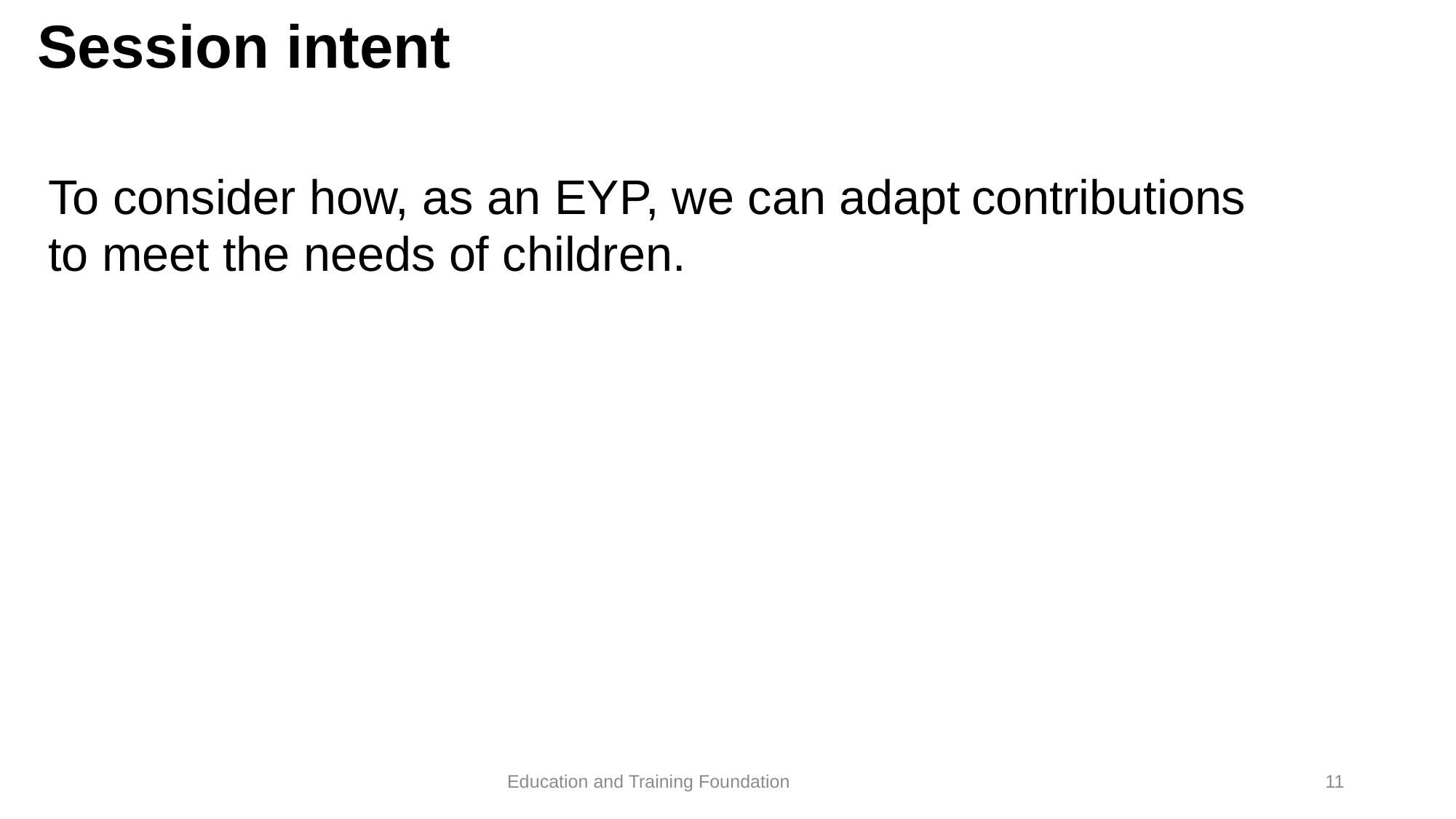

# Session intent
To consider how, as an EYP, we can adapt contributions to meet the needs of children.
11
Education and Training Foundation